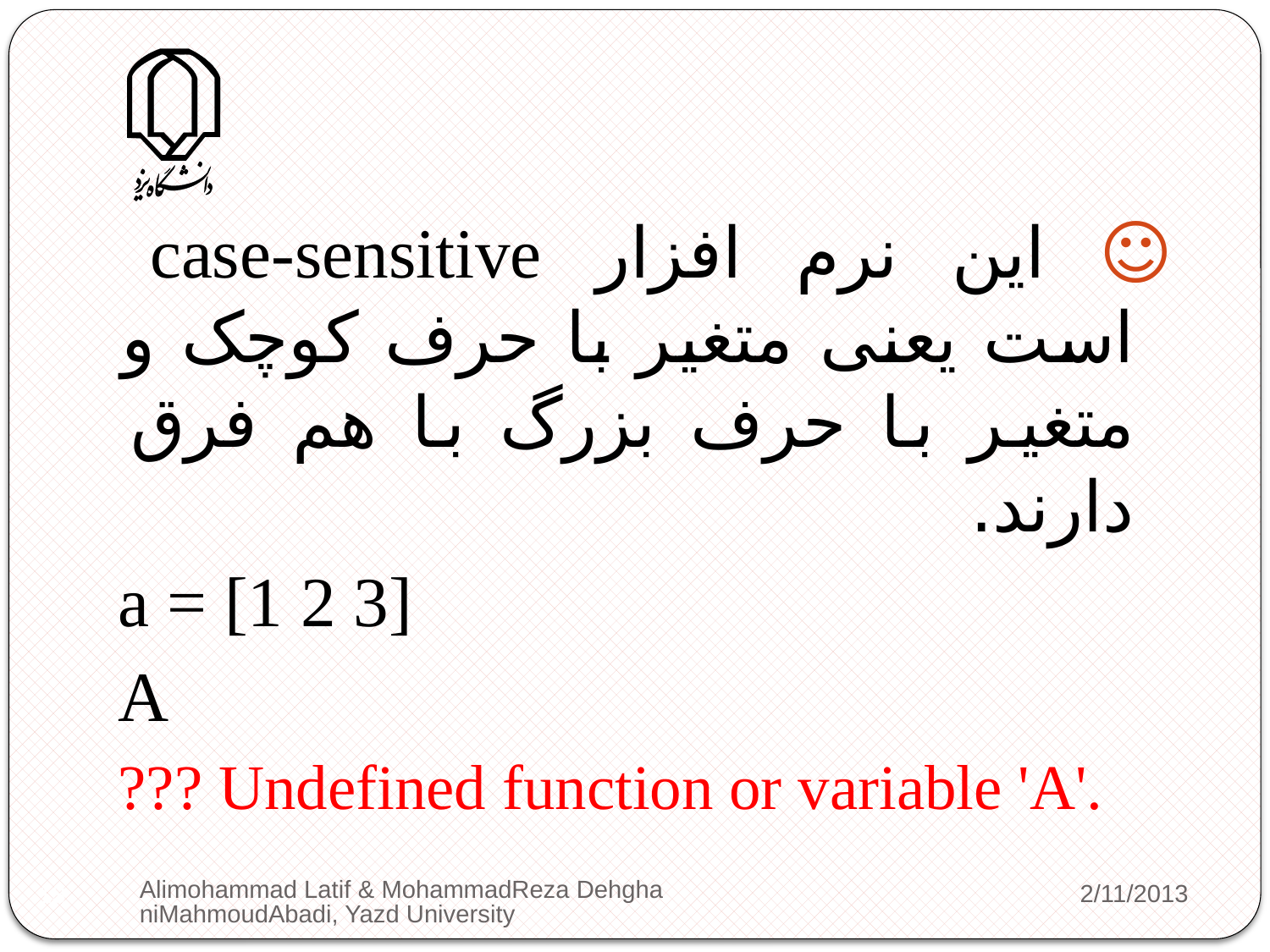

☺ این نرم افزار case-sensitive است یعنی متغیر با حرف کوچک و متغیر با حرف بزرگ با هم فرق دارند.
a = [1 2 3]
A
??? Undefined function or variable 'A'.
Alimohammad Latif & MohammadReza DehghaniMahmoudAbadi, Yazd University
2/11/2013
13